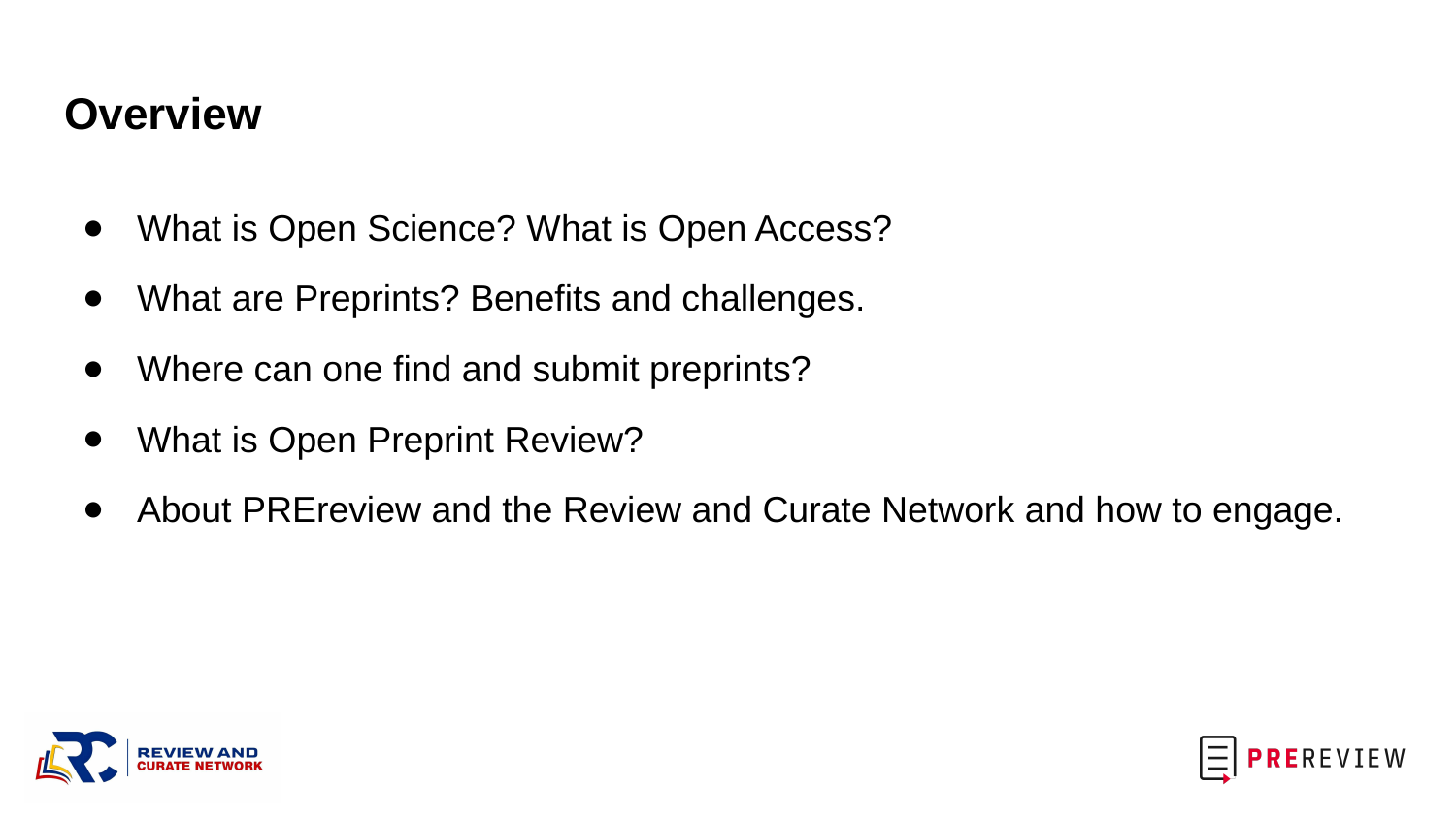

# Overview
What is Open Science? What is Open Access?
What are Preprints? Benefits and challenges.
Where can one find and submit preprints?
What is Open Preprint Review?
About PREreview and the Review and Curate Network and how to engage.